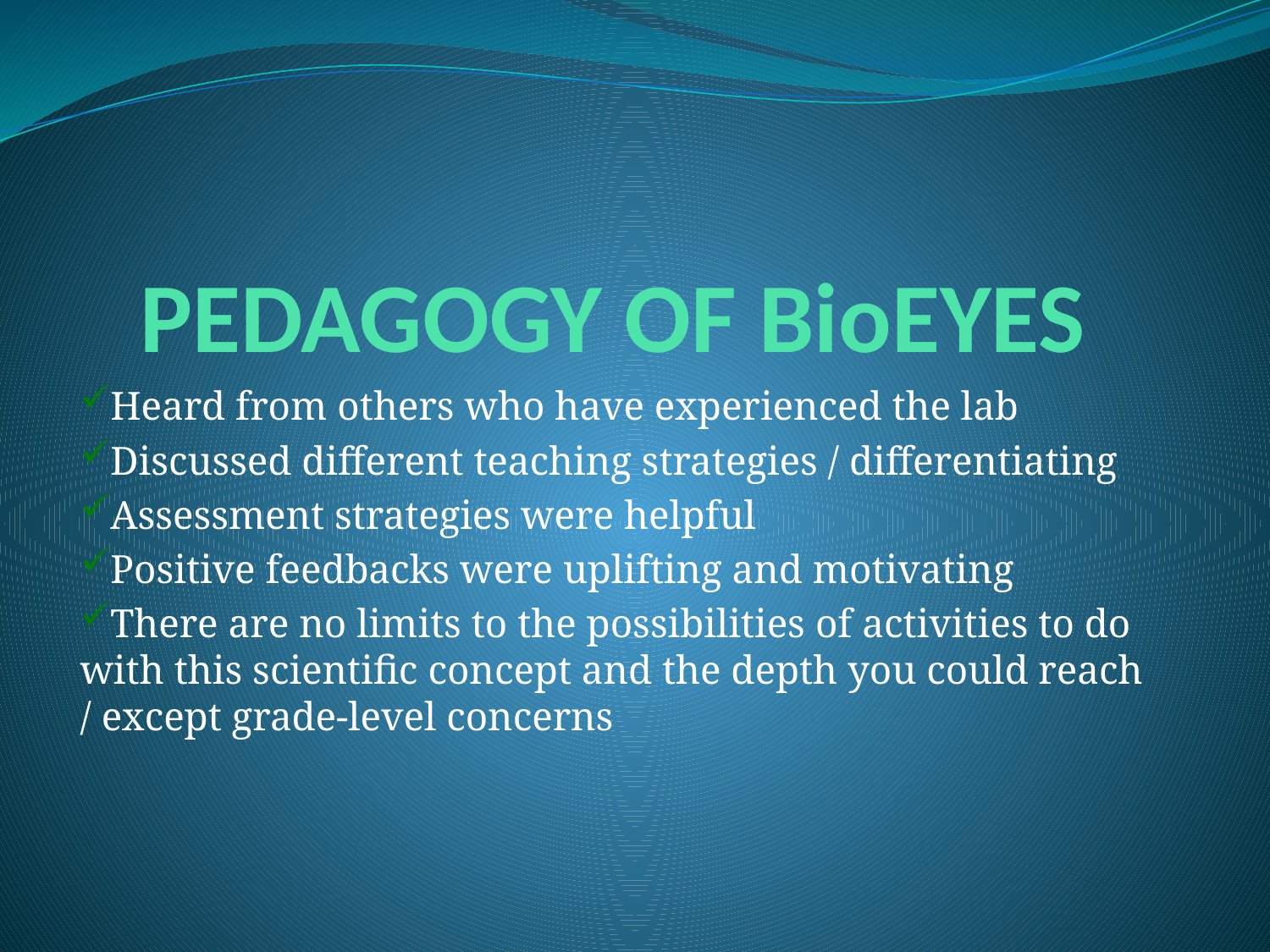

# PEDAGOGY OF BioEYES
Heard from others who have experienced the lab
Discussed different teaching strategies / differentiating
Assessment strategies were helpful
Positive feedbacks were uplifting and motivating
There are no limits to the possibilities of activities to do with this scientific concept and the depth you could reach / except grade-level concerns